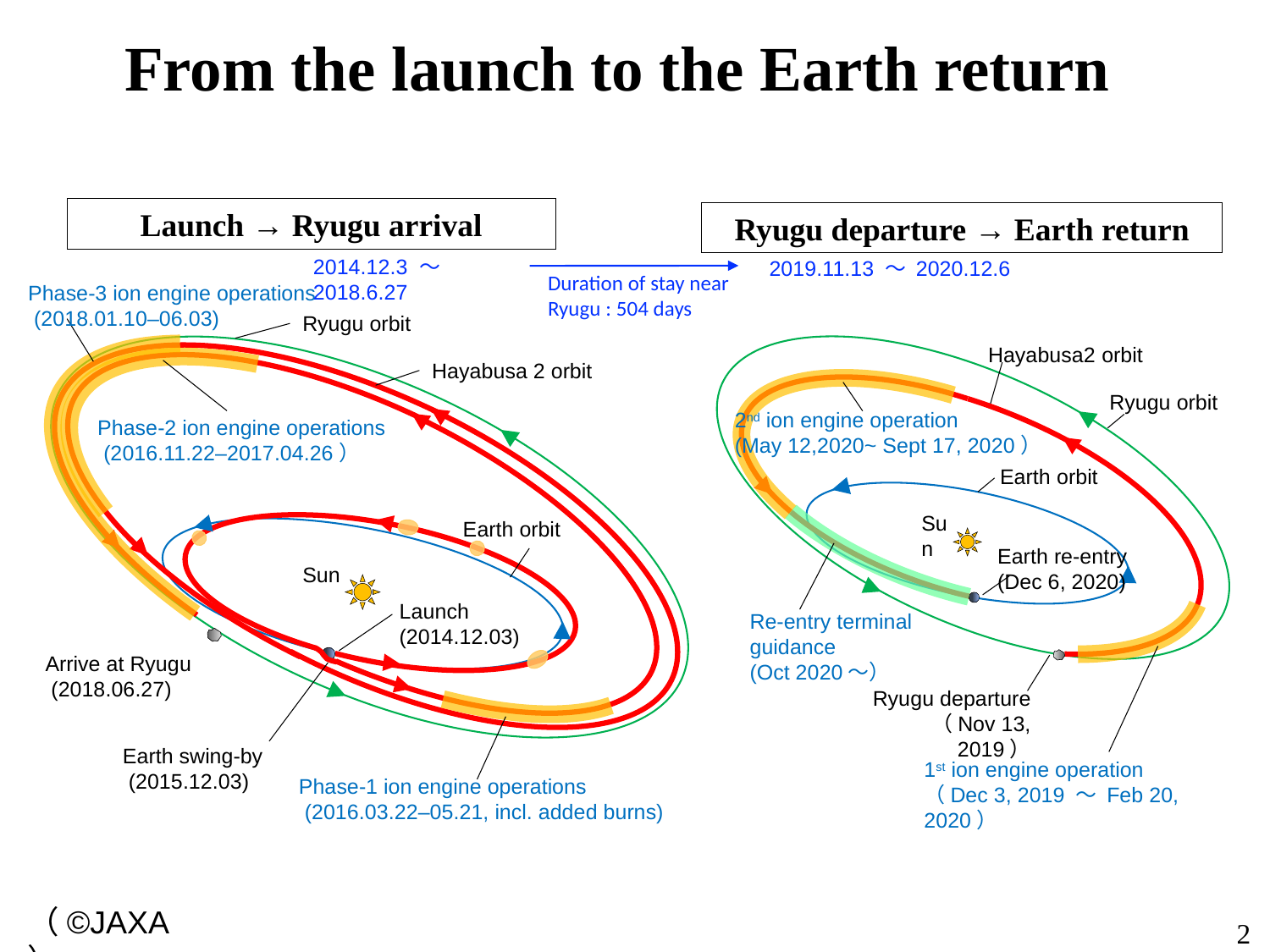

From the launch to the Earth return
Launch → Ryugu arrival
Ryugu departure → Earth return
2014.12.3 〜 2018.6.27
2019.11.13 〜 2020.12.6
Duration of stay near Ryugu : 504 days
Phase-3 ion engine operations
 (2018.01.10–06.03)
Ryugu orbit
Hayabusa 2 orbit

Phase-2 ion engine operations
 (2016.11.22–2017.04.26）
Earth orbit

Sun

Launch
(2014.12.03)

Arrive at Ryugu
 (2018.06.27)

Earth swing-by
 (2015.12.03)
Phase-1 ion engine operations
 (2016.03.22–05.21, incl. added burns)

Hayabusa2 orbit

Ryugu orbit

2nd ion engine operation
(May 12,2020~ Sept 17, 2020）
Earth orbit

Sun

Earth re-entry
(Dec 6, 2020)

Re-entry terminal guidance
(Oct 2020～）

Ryugu departure
（Nov 13, 2019）
1st ion engine operation
（Dec 3, 2019 ～ Feb 20, 2020）
（©JAXA）
2